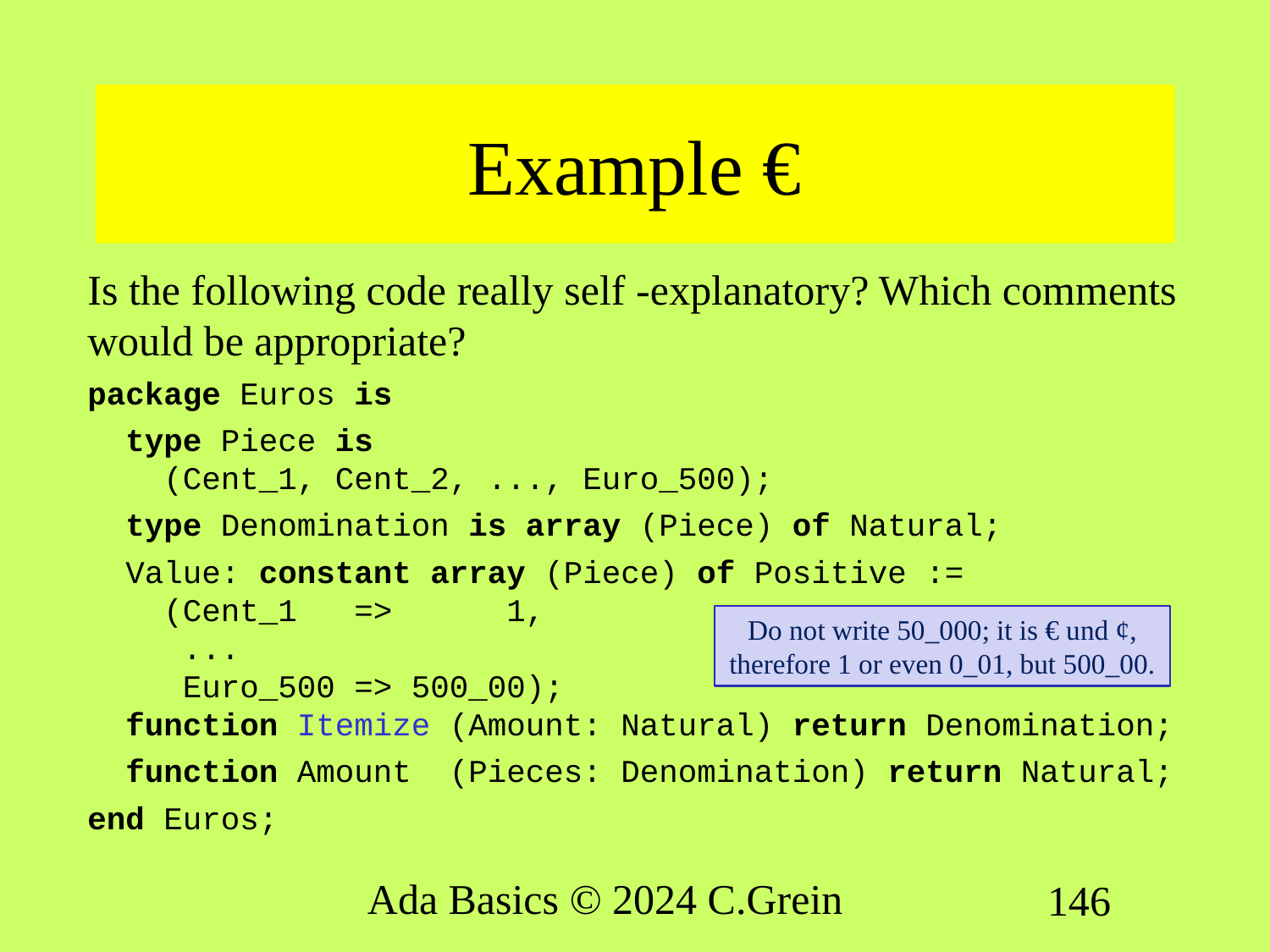

# Example €
Is the following code really self -explanatory? Which comments would be appropriate?
package Euros is
  type Piece is
    (Cent_1, Cent_2, ..., Euro_500);
  type Denomination is array (Piece) of Natural;
  Value: constant array (Piece) of Positive :=
    (Cent_1   =>      1,
     ...
     Euro_500 => 500_00);
  function Itemize (Amount: Natural) return Denomination;
  function Amount  (Pieces: Denomination) return Natural;
end Euros;
Do not write 50_000; it is € und ¢, therefore 1 or even 0_01, but 500_00.
Ada Basics © 2024 C.Grein
146